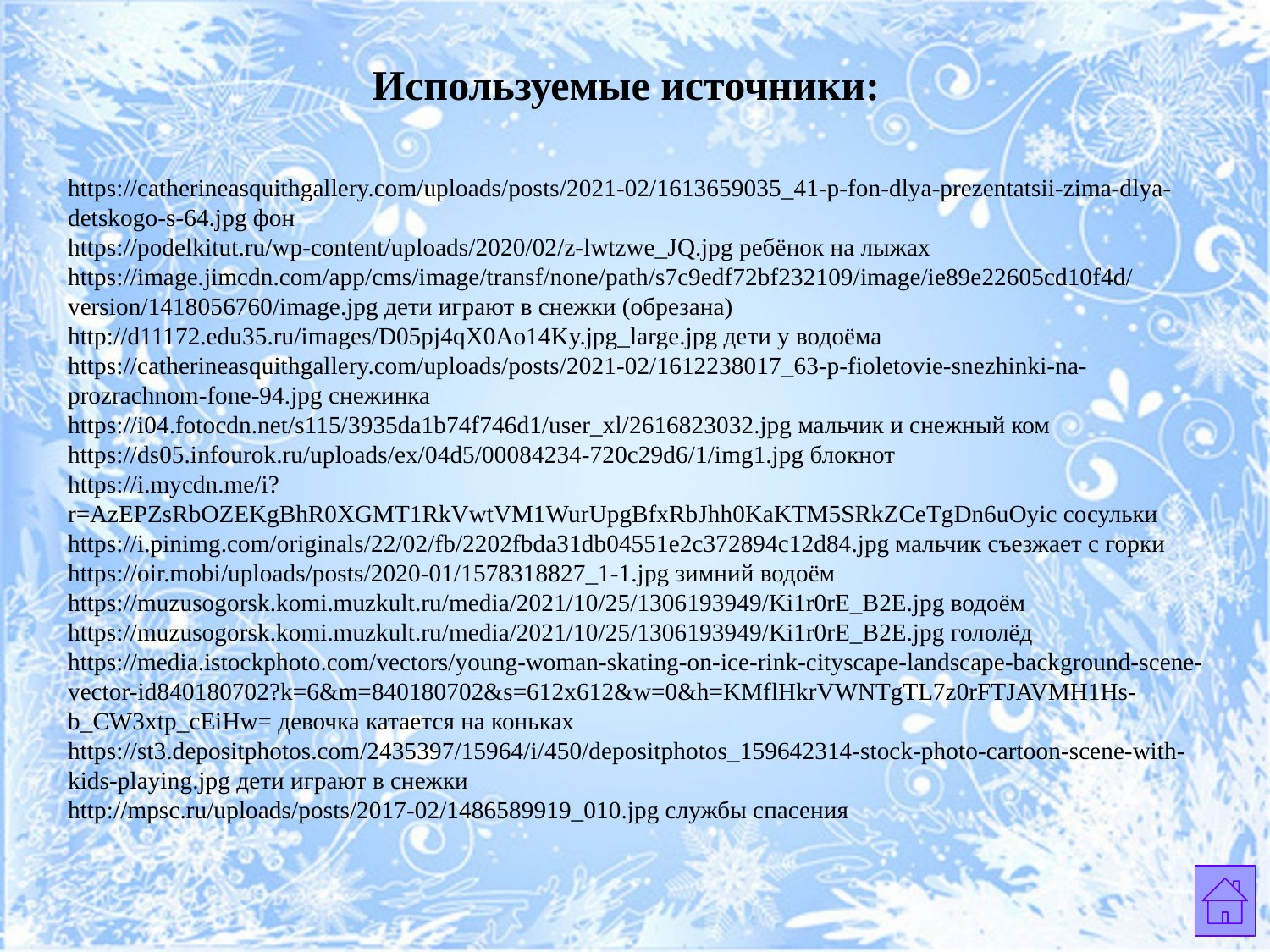

Используемые источники:
https://catherineasquithgallery.com/uploads/posts/2021-02/1613659035_41-p-fon-dlya-prezentatsii-zima-dlya-detskogo-s-64.jpg фон
https://podelkitut.ru/wp-content/uploads/2020/02/z-lwtzwe_JQ.jpg ребёнок на лыжах
https://image.jimcdn.com/app/cms/image/transf/none/path/s7c9edf72bf232109/image/ie89e22605cd10f4d/version/1418056760/image.jpg дети играют в снежки (обрезана)
http://d11172.edu35.ru/images/D05pj4qX0Ao14Ky.jpg_large.jpg дети у водоёма
https://catherineasquithgallery.com/uploads/posts/2021-02/1612238017_63-p-fioletovie-snezhinki-na-prozrachnom-fone-94.jpg снежинка
https://i04.fotocdn.net/s115/3935da1b74f746d1/user_xl/2616823032.jpg мальчик и снежный ком
https://ds05.infourok.ru/uploads/ex/04d5/00084234-720c29d6/1/img1.jpg блокнот
https://i.mycdn.me/i?r=AzEPZsRbOZEKgBhR0XGMT1RkVwtVM1WurUpgBfxRbJhh0KaKTM5SRkZCeTgDn6uOyic сосульки
https://i.pinimg.com/originals/22/02/fb/2202fbda31db04551e2c372894c12d84.jpg мальчик съезжает с горки
https://oir.mobi/uploads/posts/2020-01/1578318827_1-1.jpg зимний водоём
https://muzusogorsk.komi.muzkult.ru/media/2021/10/25/1306193949/Ki1r0rE_B2E.jpg водоём
https://muzusogorsk.komi.muzkult.ru/media/2021/10/25/1306193949/Ki1r0rE_B2E.jpg гололёд
https://media.istockphoto.com/vectors/young-woman-skating-on-ice-rink-cityscape-landscape-background-scene-vector-id840180702?k=6&m=840180702&s=612x612&w=0&h=KMflHkrVWNTgTL7z0rFTJAVMH1Hs-b_CW3xtp_cEiHw= девочка катается на коньках
https://st3.depositphotos.com/2435397/15964/i/450/depositphotos_159642314-stock-photo-cartoon-scene-with-kids-playing.jpg дети играют в снежки
http://mpsc.ru/uploads/posts/2017-02/1486589919_010.jpg службы спасения